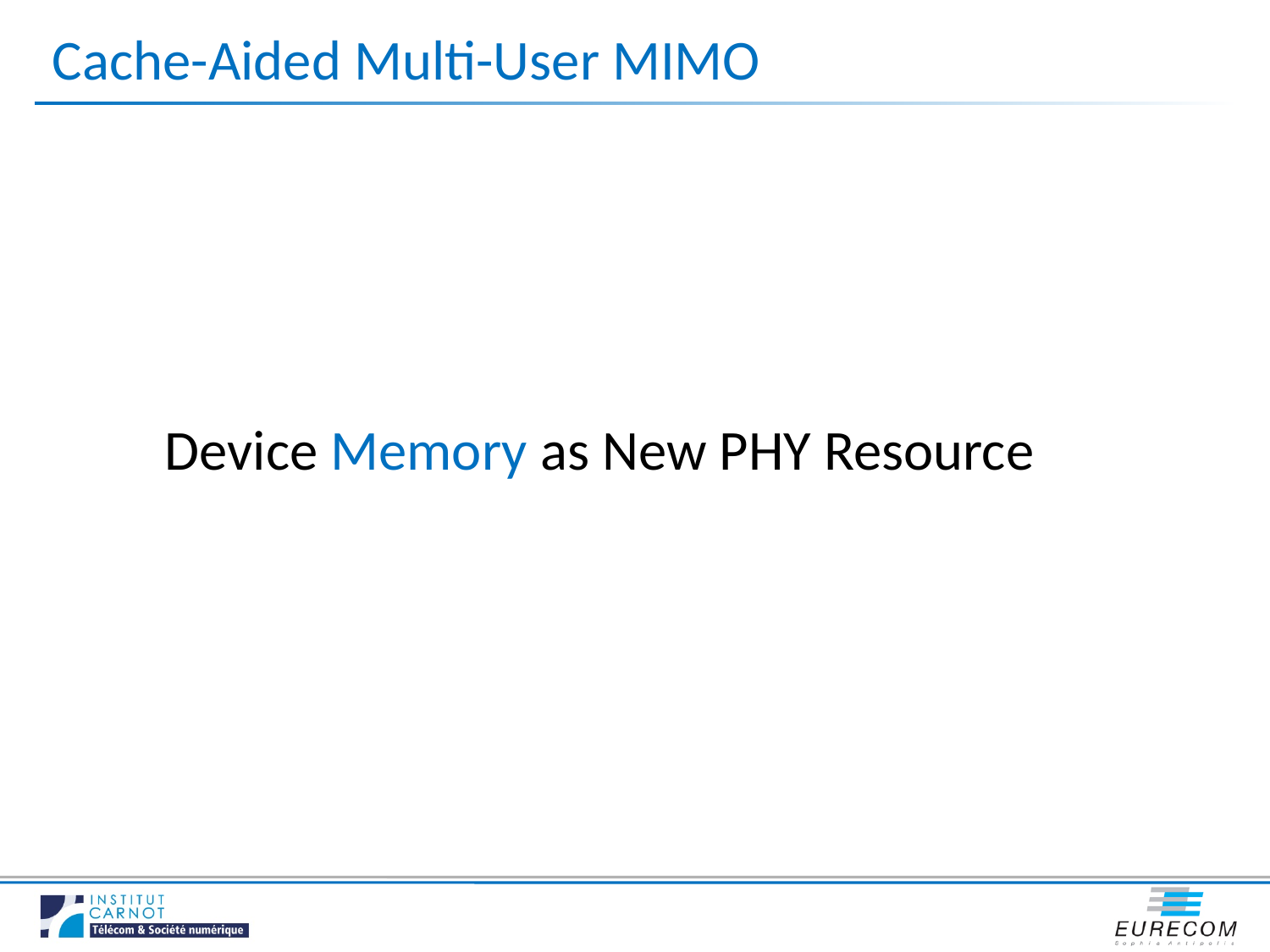

# Cache-Aided Multi-User MIMO
Device Memory as New PHY Resource